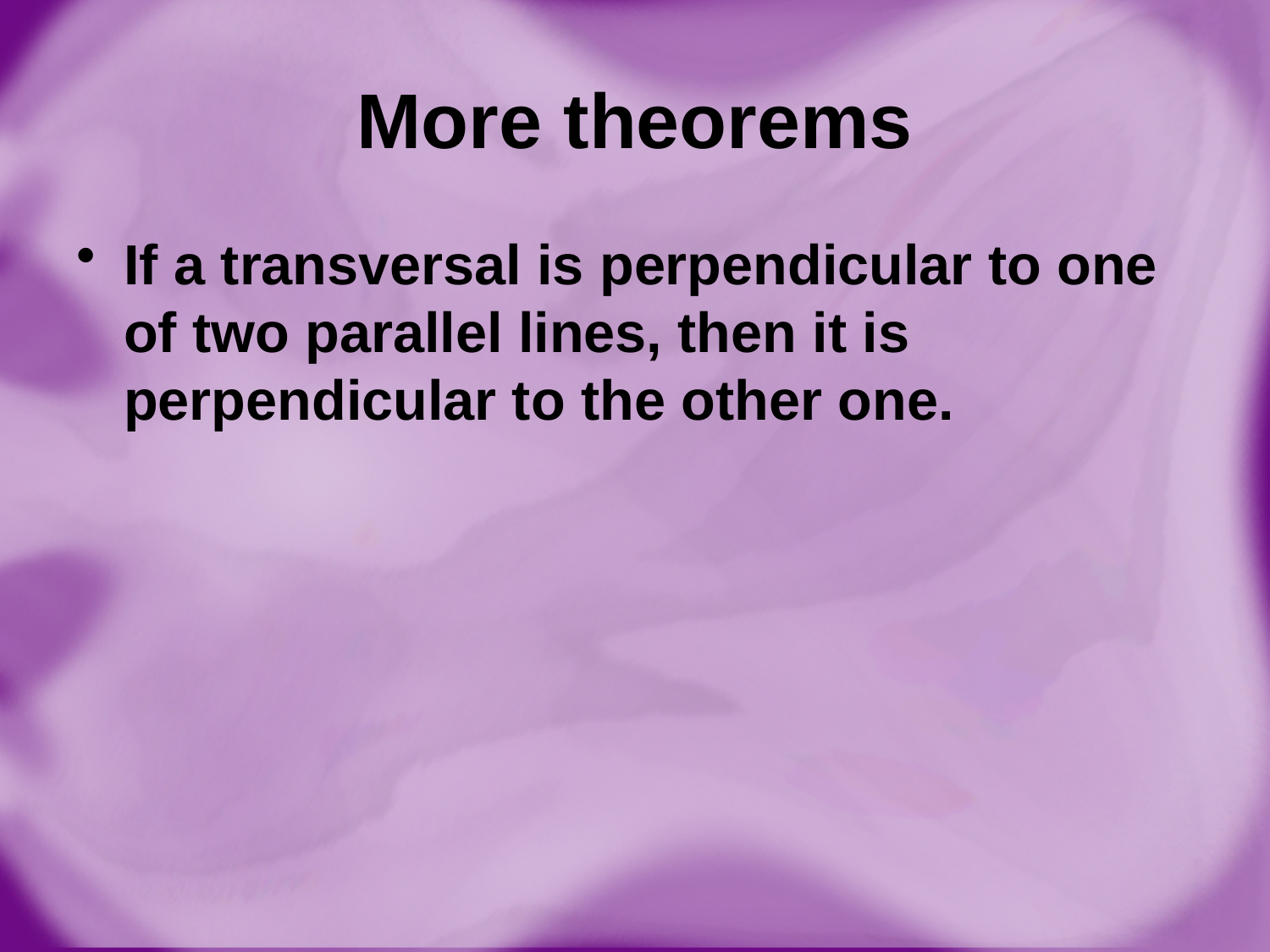

# More theorems
If a transversal is perpendicular to one of two parallel lines, then it is perpendicular to the other one.